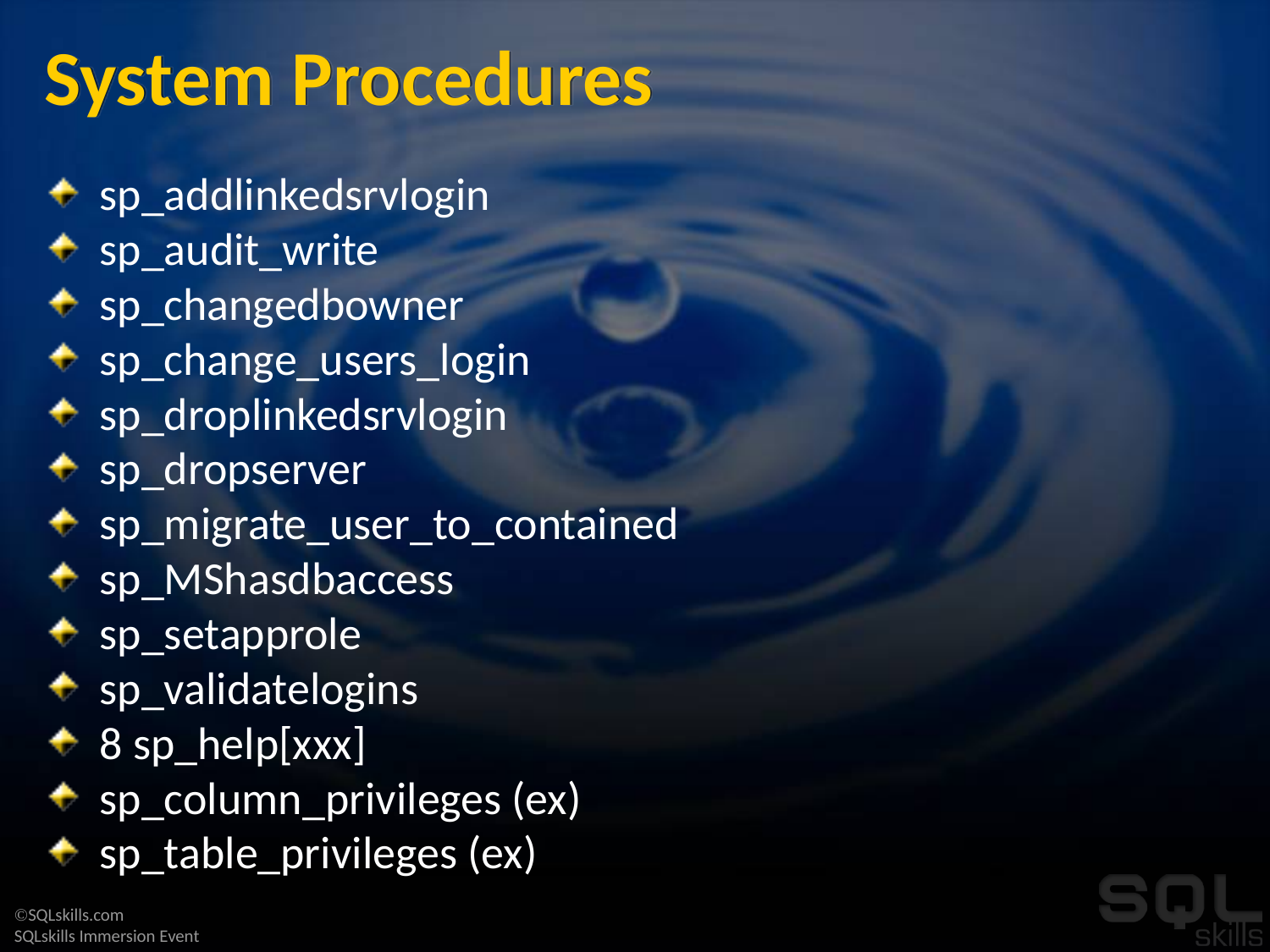

# System Procedures
sp_addlinkedsrvlogin
sp_audit_write
sp_changedbowner
sp_change_users_login
sp_droplinkedsrvlogin
sp_dropserver
sp_migrate_user_to_contained
sp_MShasdbaccess
sp_setapprole
sp_validatelogins
8 sp_help[xxx]
sp_column_privileges (ex)
sp_table_privileges (ex)